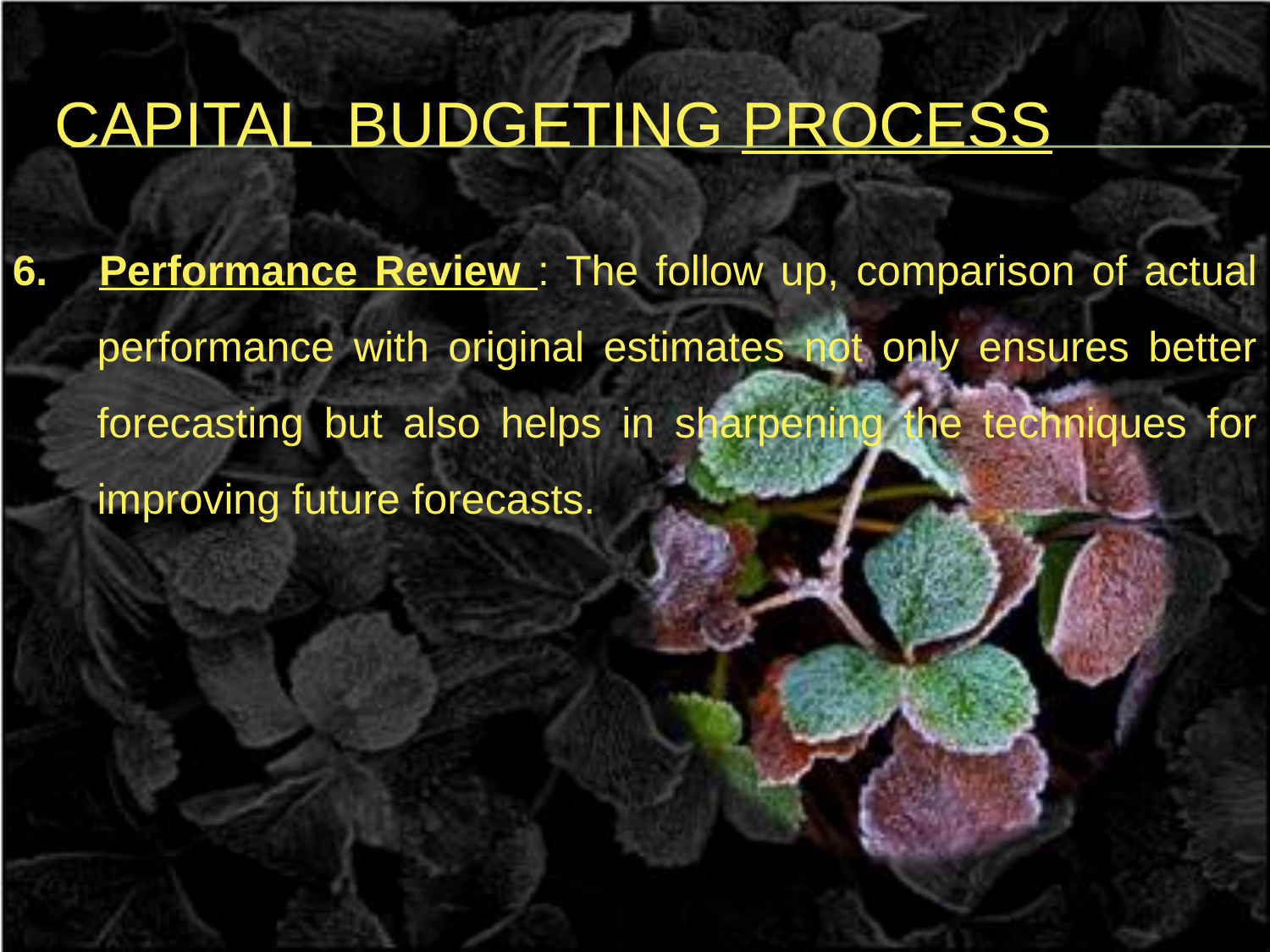

# Capital  Budgeting process
6.   Performance Review : The follow up, comparison of actual performance with original estimates not only ensures better forecasting but also helps in sharpening the techniques for improving future forecasts.